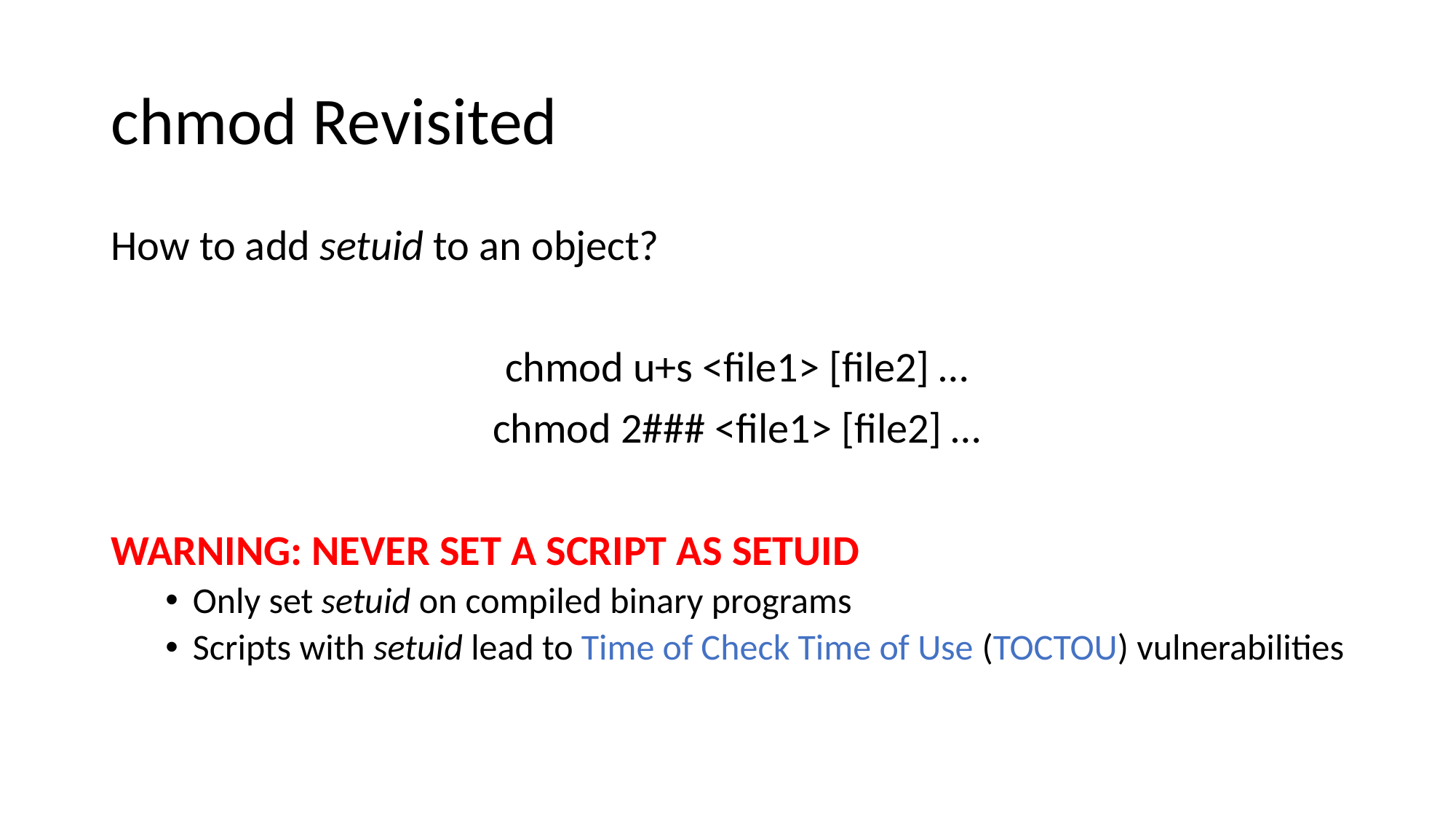

# chmod Revisited
How to add setuid to an object?

chmod u+s <file1> [file2] …
chmod 2### <file1> [file2] …

WARNING: NEVER SET A SCRIPT AS SETUID
Only set setuid on compiled binary programs
Scripts with setuid lead to Time of Check Time of Use (TOCTOU) vulnerabilities